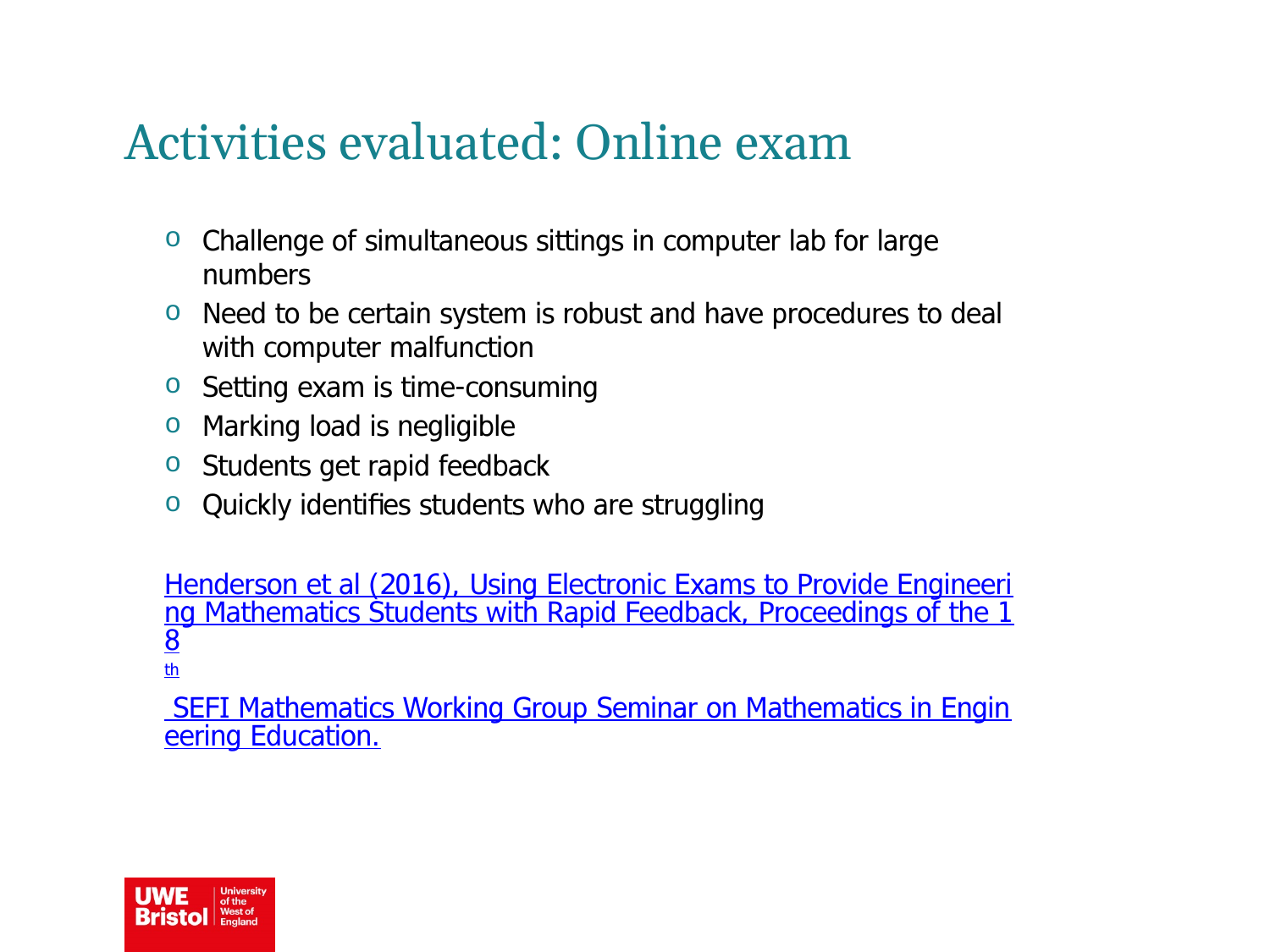

Activities evaluated: Online exam
Challenge of simultaneous sittings in computer lab for large numbers
Need to be certain system is robust and have procedures to deal with computer malfunction
Setting exam is time-consuming
Marking load is negligible
Students get rapid feedback
Quickly identifies students who are struggling

Henderson et al (2016), Using Electronic Exams to Provide Engineering Mathematics Students with Rapid Feedback, Proceedings of the 18th SEFI Mathematics Working Group Seminar on Mathematics in Engineering Education.